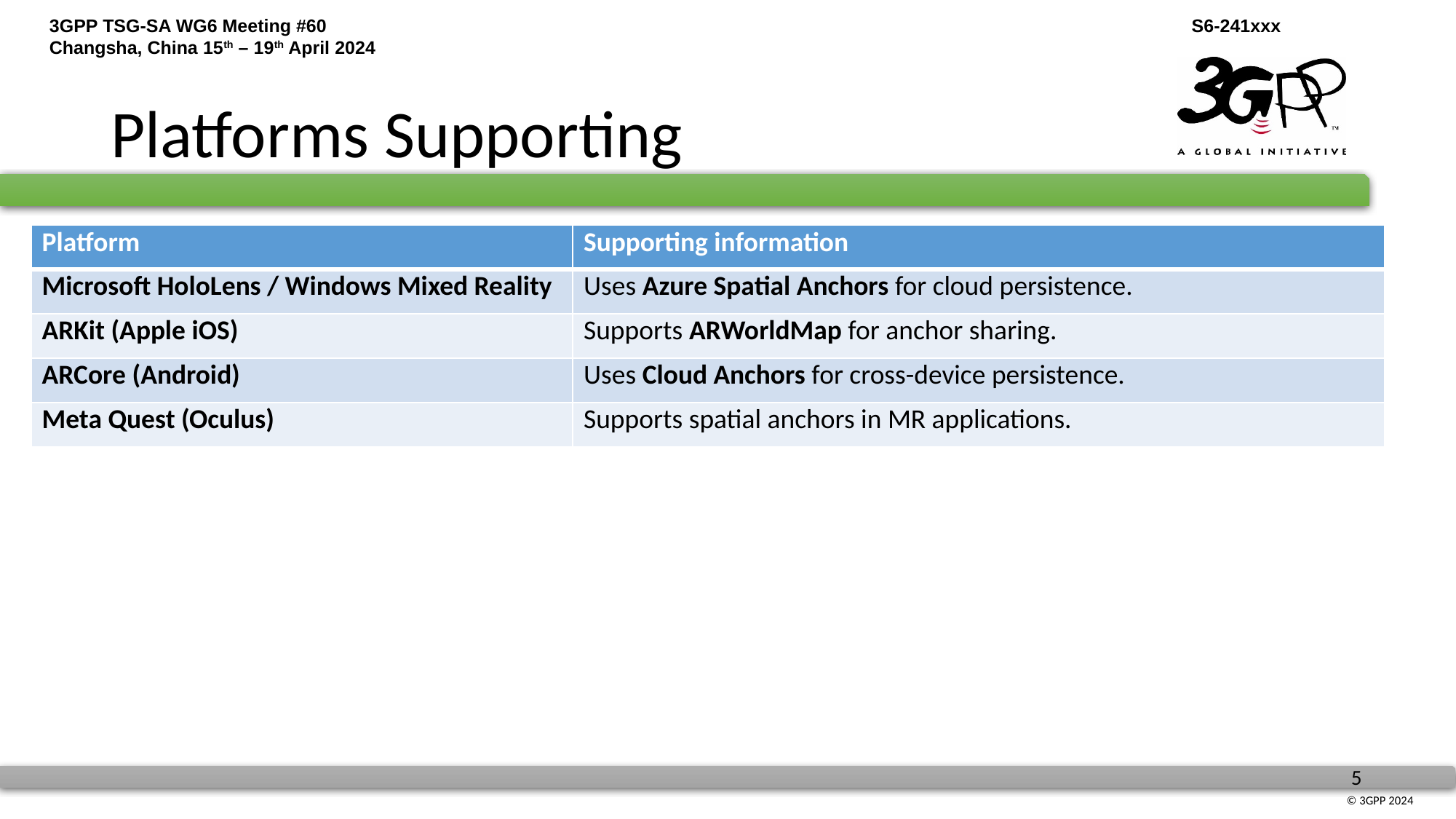

# Platforms Supporting
| Platform | Supporting information |
| --- | --- |
| Microsoft HoloLens / Windows Mixed Reality | Uses Azure Spatial Anchors for cloud persistence. |
| ARKit (Apple iOS) | Supports ARWorldMap for anchor sharing. |
| ARCore (Android) | Uses Cloud Anchors for cross-device persistence. |
| Meta Quest (Oculus) | Supports spatial anchors in MR applications. |